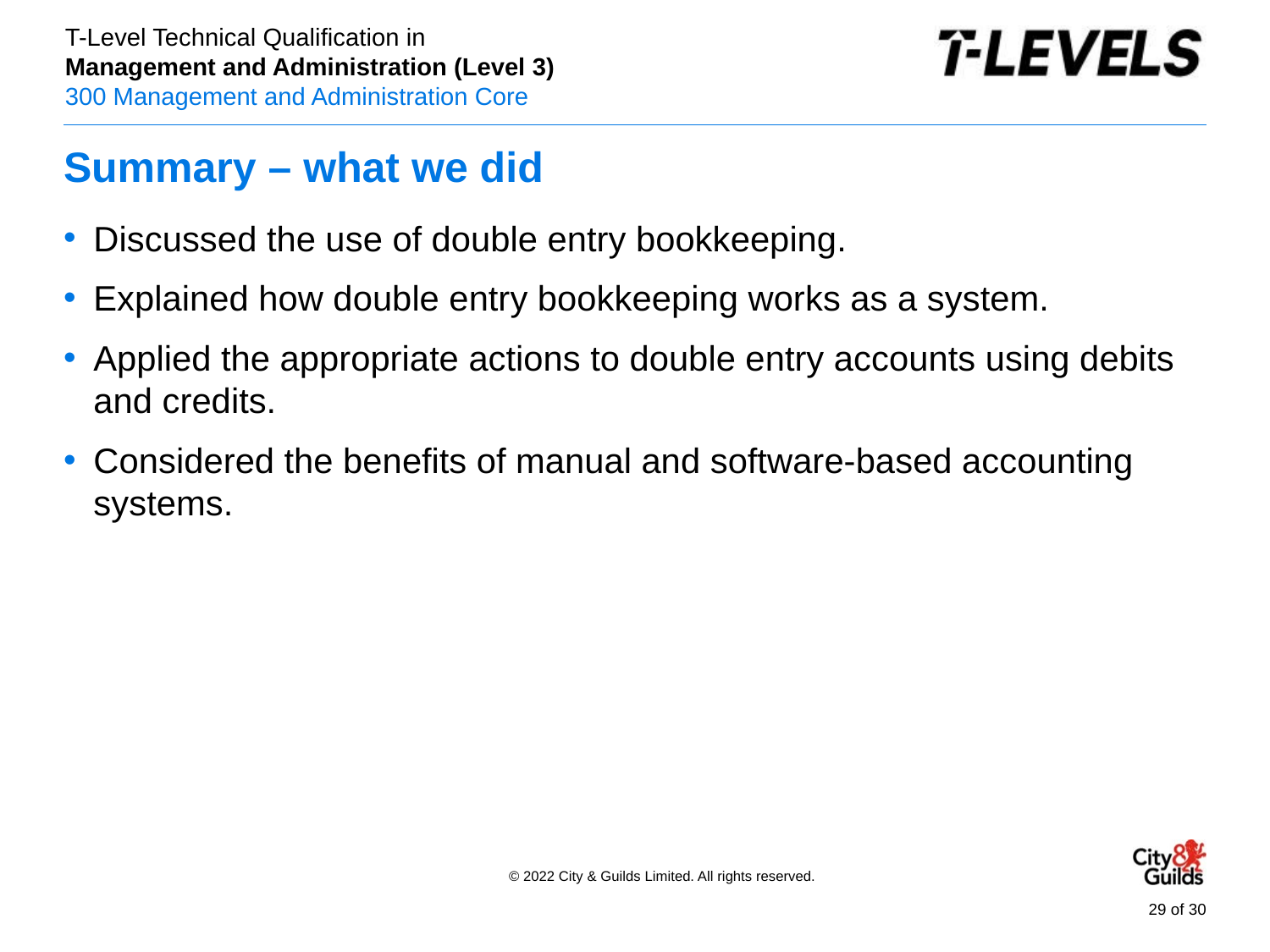

# Summary – what we did
Discussed the use of double entry bookkeeping.
Explained how double entry bookkeeping works as a system.
Applied the appropriate actions to double entry accounts using debits and credits.
Considered the benefits of manual and software-based accounting systems.